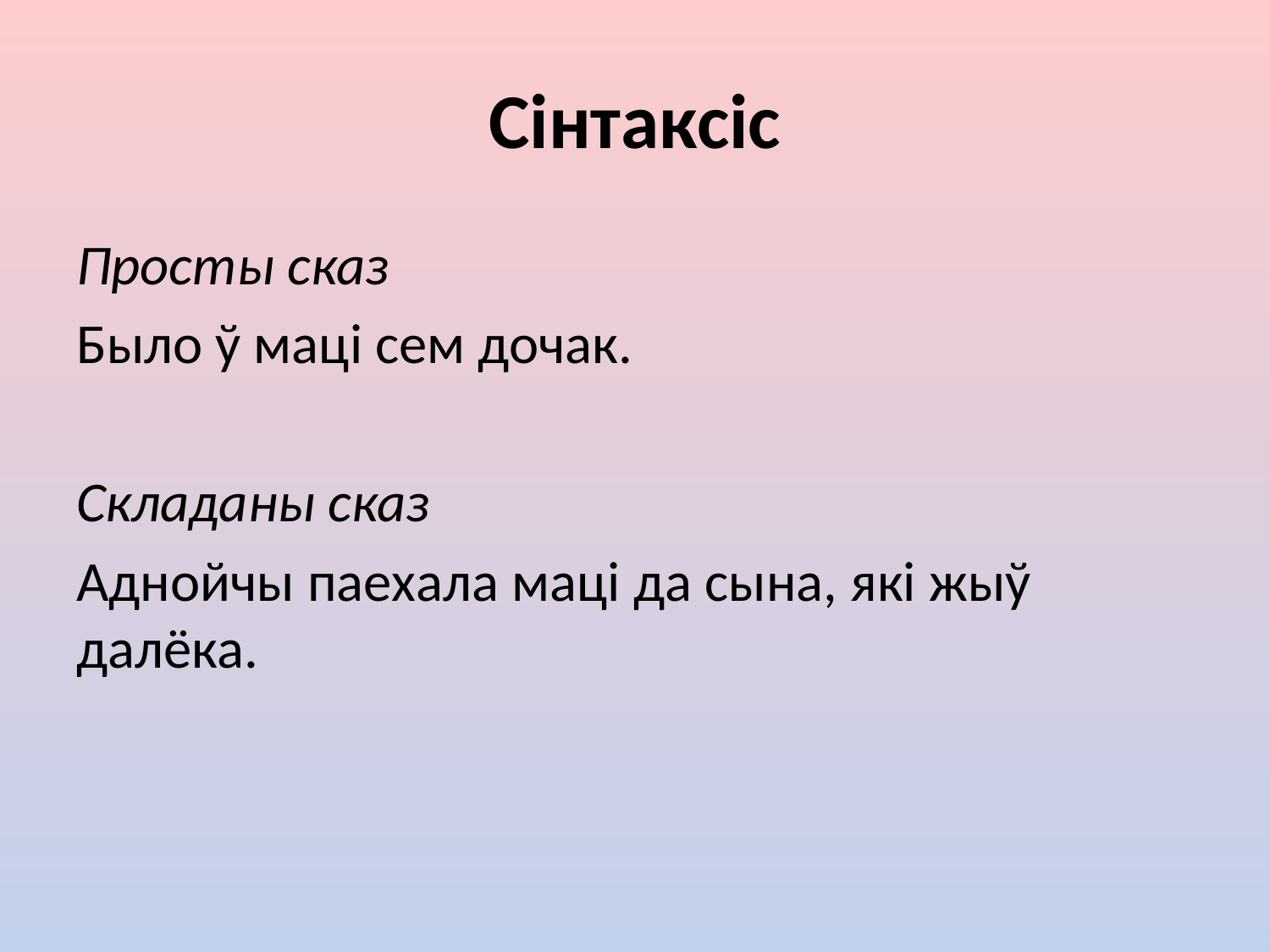

# Сінтаксіс
Просты сказ
Было ў маці сем дочак.

Складаны сказ
Аднойчы паехала маці да сына, які жыў далёка.